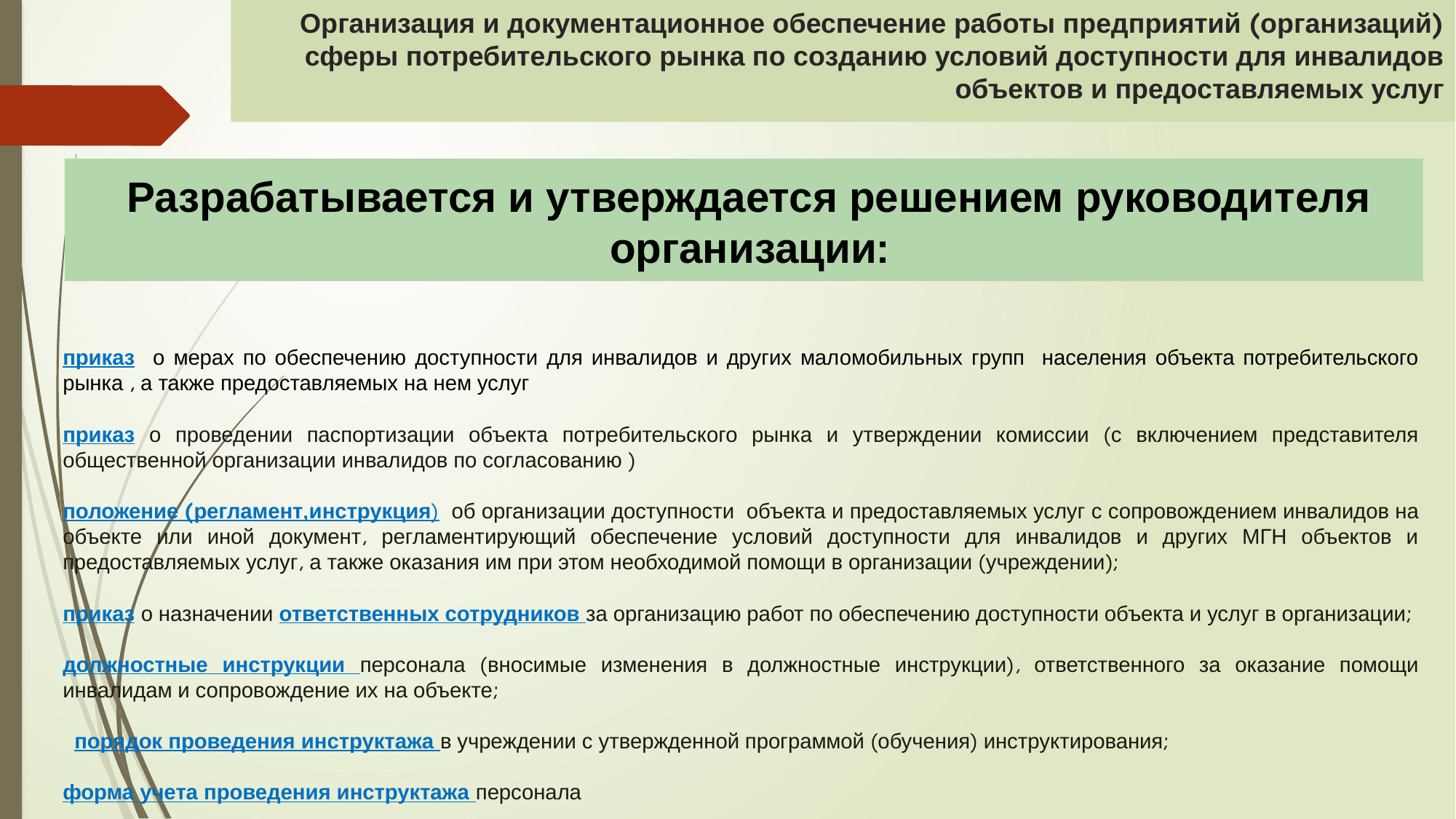

# Организация и документационное обеспечение работы предприятий (организаций) сферы потребительского рынка по созданию условий доступности для инвалидов объектов и предоставляемых услуг
Разрабатывается и утверждается решением руководителя организации:

приказ  о мерах по обеспечению доступности для инвалидов и других маломобильных групп  населения объекта потребительского рынка , а также предоставляемых на нем услуг

приказ о проведении паспортизации объекта потребительского рынка и утверждении комиссии (с включением представителя общественной организации инвалидов по согласованию )
положение (регламент,инструкция)  об организации доступности  объекта и предоставляемых услуг с сопровождением инвалидов на объекте или иной документ, регламентирующий обеспечение условий доступности для инвалидов и других МГН объектов и предоставляемых услуг, а также оказания им при этом необходимой помощи в организации (учреждении);
приказ о назначении ответственных сотрудников за организацию работ по обеспечению доступности объекта и услуг в организации;
должностные инструкции персонала (вносимые изменения в должностные инструкции), ответственного за оказание помощи инвалидам и сопровождение их на объекте;

  порядок проведения инструктажа в учреждении с утвержденной программой (обучения) инструктирования;
форма учета проведения инструктажа персонала